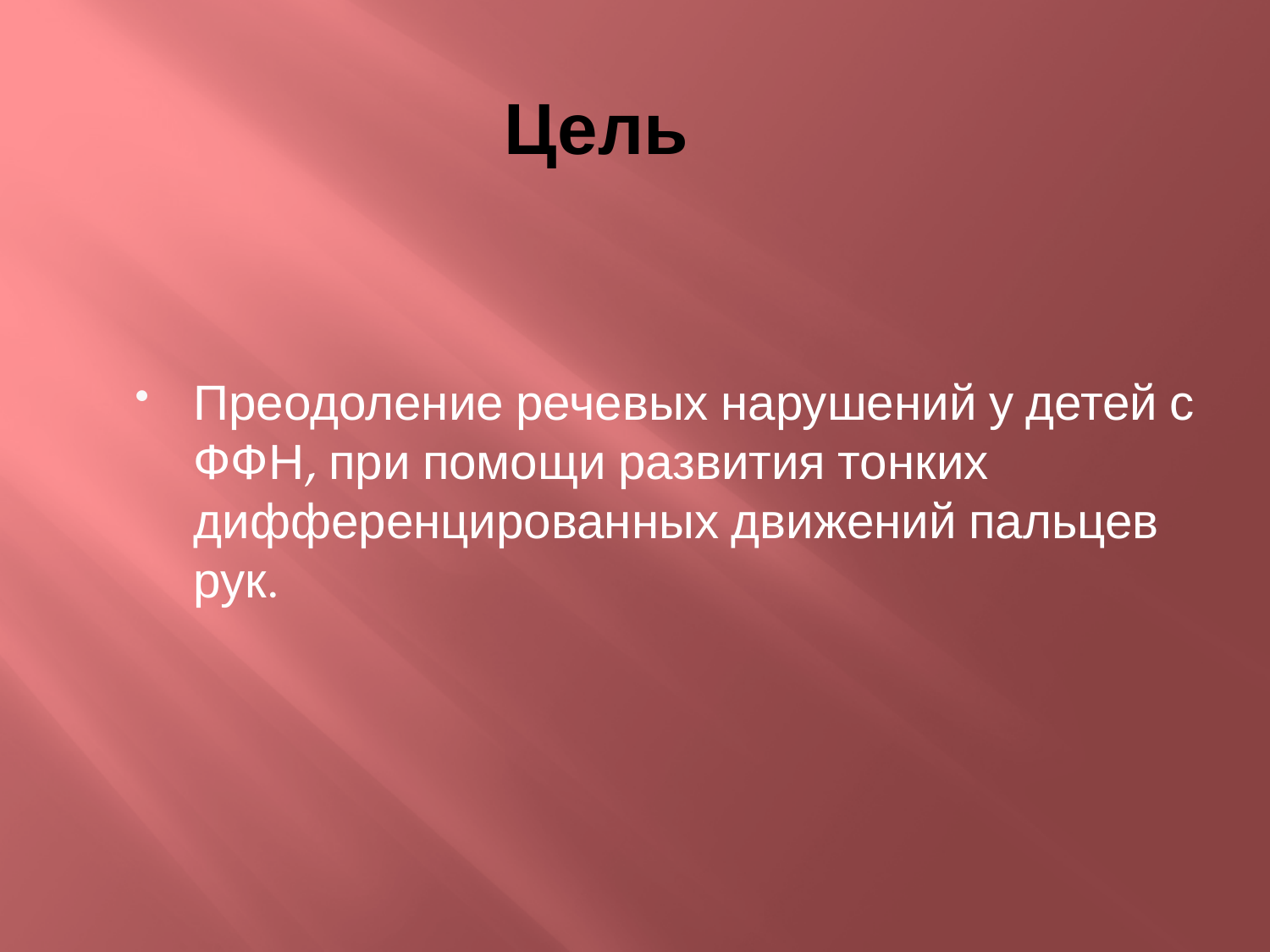

# Цель

Преодоление речевых нарушений у детей с ФФН, при помощи развития тонких дифференцированных движений пальцев рук.